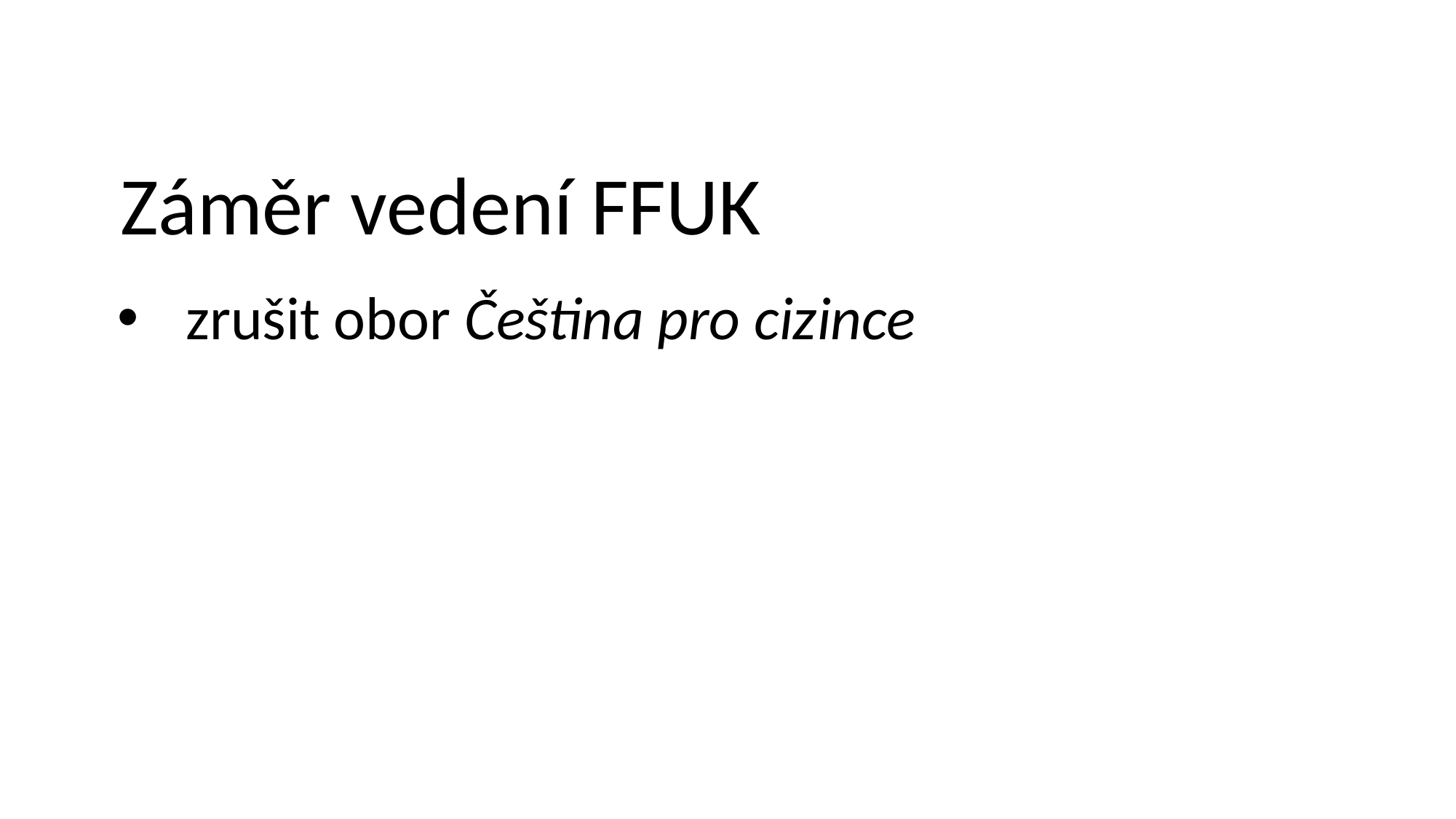

# Záměr vedení FFUK
zrušit obor Čeština pro cizince
od 1. 1. 2016 změnit ÚBS na servisní pracoviště
to má vést k nárůstu počtu studentů v jiných oborech FF a zároveň
k finančnímu přínosu pro FF